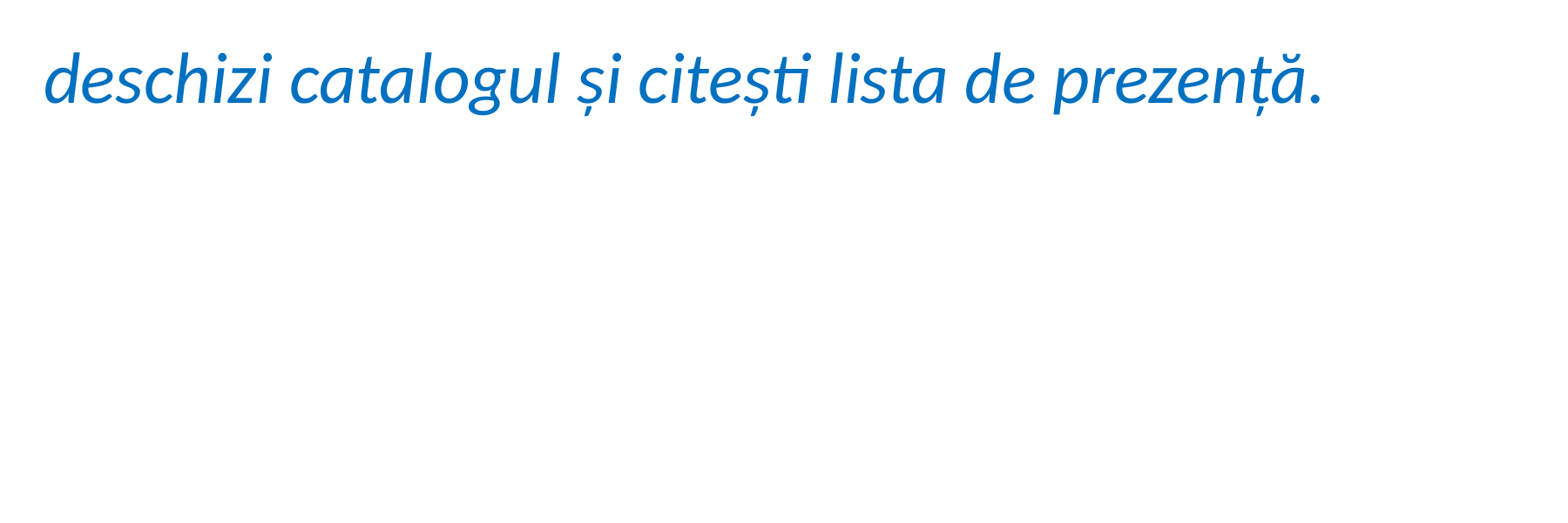

deschizi catalogul și citești lista de prezență.